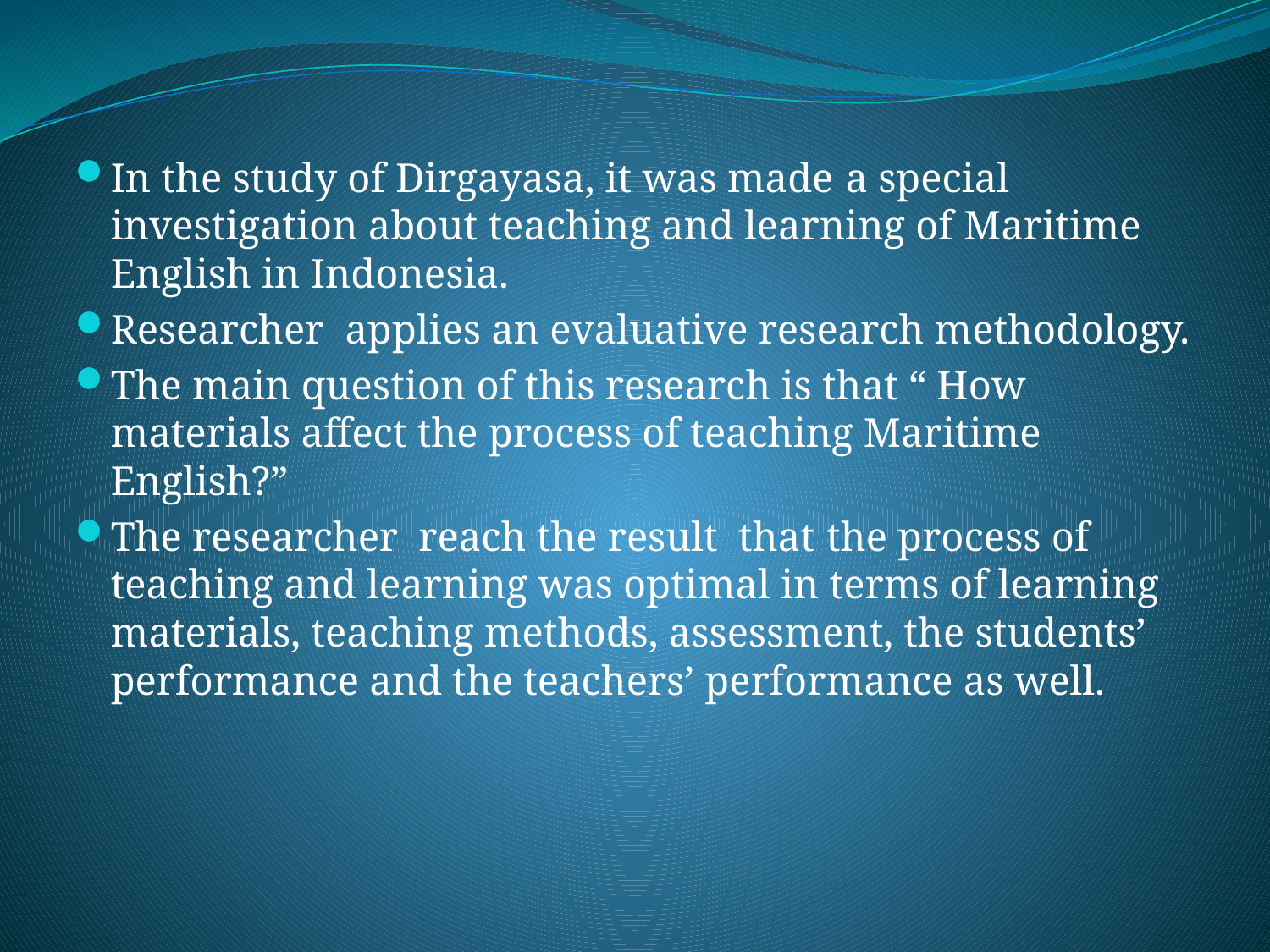

In the study of Dirgayasa, it was made a special investigation about teaching and learning of Maritime English in Indonesia.
Researcher  applies an evaluative research methodology.
The main question of this research is that “ How materials affect the process of teaching Maritime English?”
The researcher  reach the result  that the process of teaching and learning was optimal in terms of learning materials, teaching methods, assessment, the students’ performance and the teachers’ performance as well.